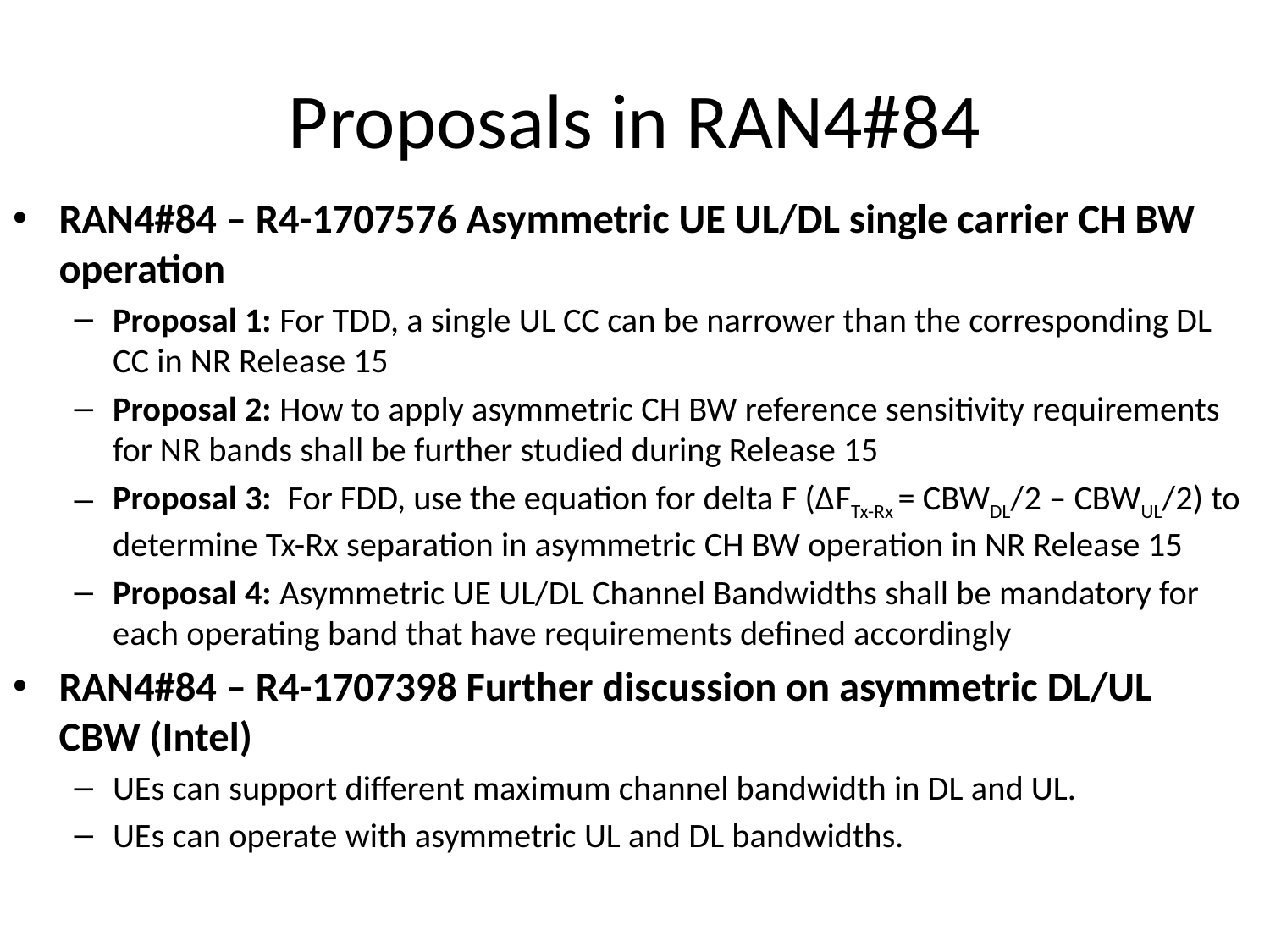

# Proposals in RAN4#84
RAN4#84 – R4-1707576 Asymmetric UE UL/DL single carrier CH BW operation
Proposal 1: For TDD, a single UL CC can be narrower than the corresponding DL CC in NR Release 15
Proposal 2: How to apply asymmetric CH BW reference sensitivity requirements for NR bands shall be further studied during Release 15
Proposal 3:  For FDD, use the equation for delta F (ΔFTx-Rx = CBWDL/2 – CBWUL/2) to determine Tx-Rx separation in asymmetric CH BW operation in NR Release 15
Proposal 4: Asymmetric UE UL/DL Channel Bandwidths shall be mandatory for each operating band that have requirements defined accordingly
RAN4#84 – R4-1707398 Further discussion on asymmetric DL/UL CBW (Intel)
UEs can support different maximum channel bandwidth in DL and UL.
UEs can operate with asymmetric UL and DL bandwidths.